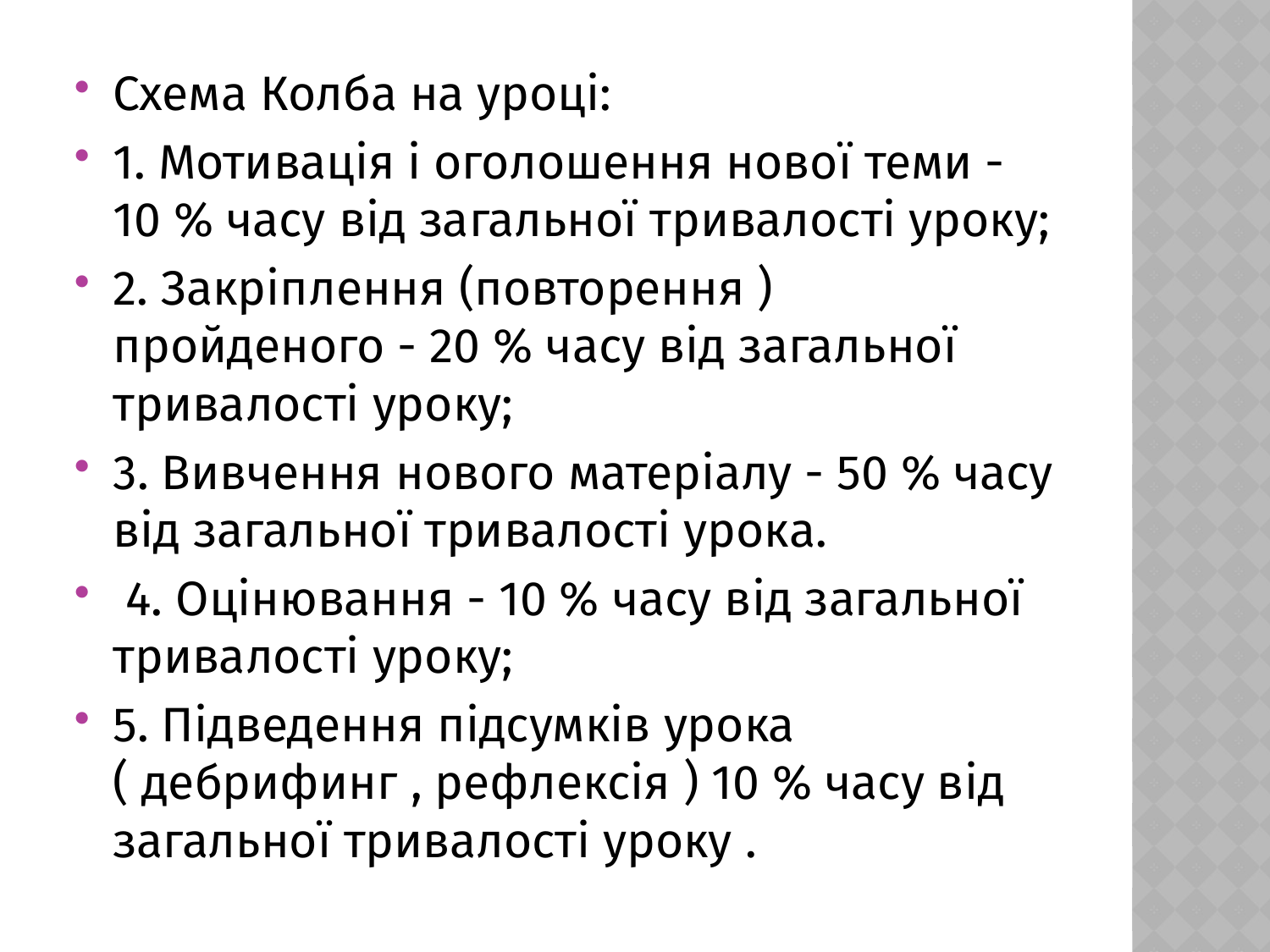

#
Схема Колба на уроці:
1. Мотивація і оголошення нової теми - 10 % часу від загальної тривалості уроку;
2. Закріплення (повторення ) пройденого - 20 % часу від загальної тривалості уроку;
3. Вивчення нового матеріалу - 50 % часу від загальної тривалості ypокa.
 4. Оцінювання - 10 % часу від загальної тривалості уроку;
5. Підведення підсумків урoка ( дебрифинг , рефлексія ) 10 % часу від загальної тривалості уроку .